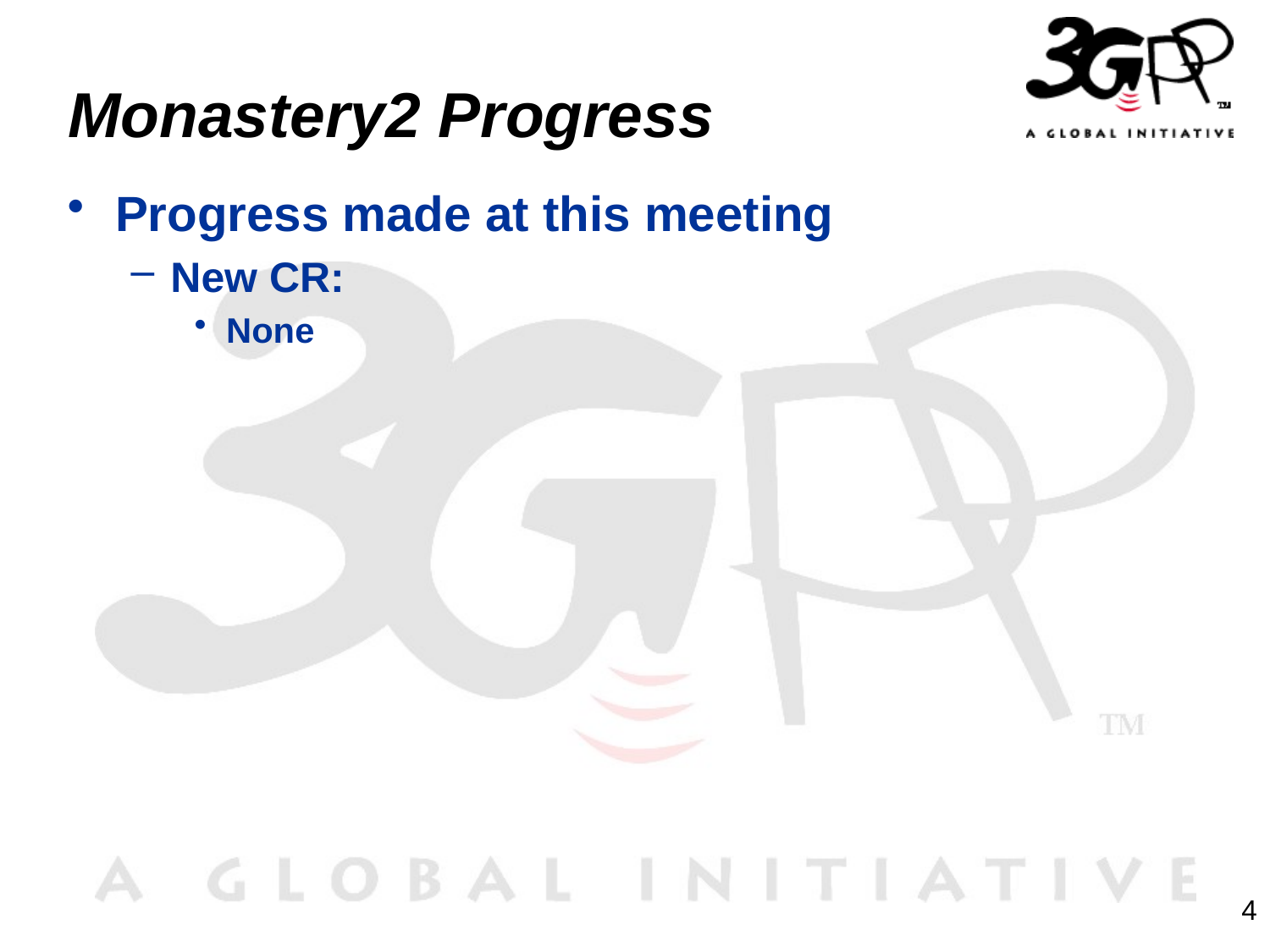

# Monastery2 Progress
Progress made at this meeting
New CR:
None

4